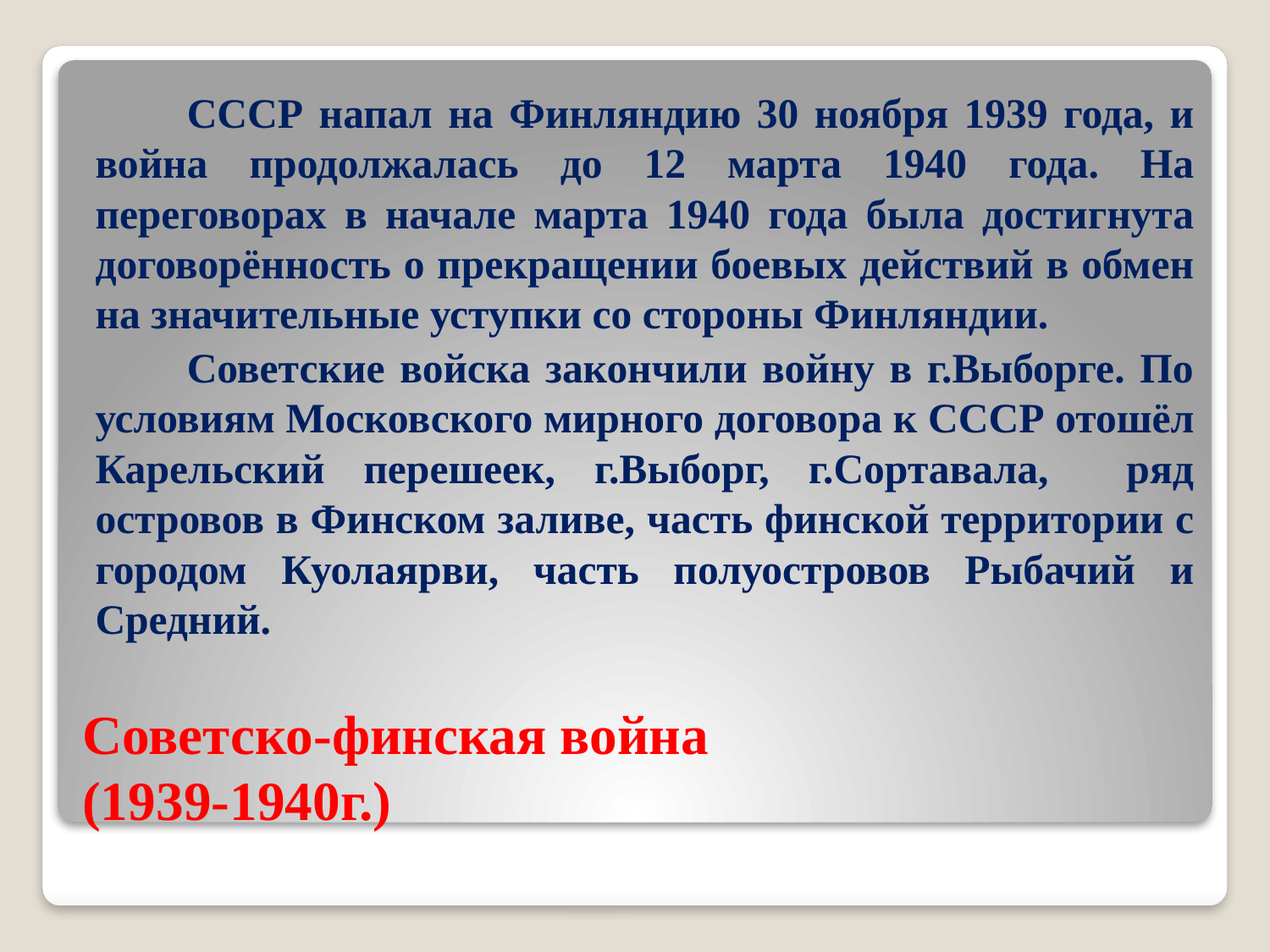

СССР напал на Финляндию 30 ноября 1939 года, и война продолжалась до 12 марта 1940 года. На переговорах в начале марта 1940 года была достигнута договорённость о прекращении боевых действий в обмен на значительные уступки со стороны Финляндии.
Советские войска закончили войну в г.Выборге. По условиям Московского мирного договора к СССР отошёл Карельский перешеек, г.Выборг, г.Сортавала,  ряд островов в Финском заливе, часть финской территории с городом Куолаярви, часть полуостровов Рыбачий и Средний.
# Советско-финская война (1939-1940г.)